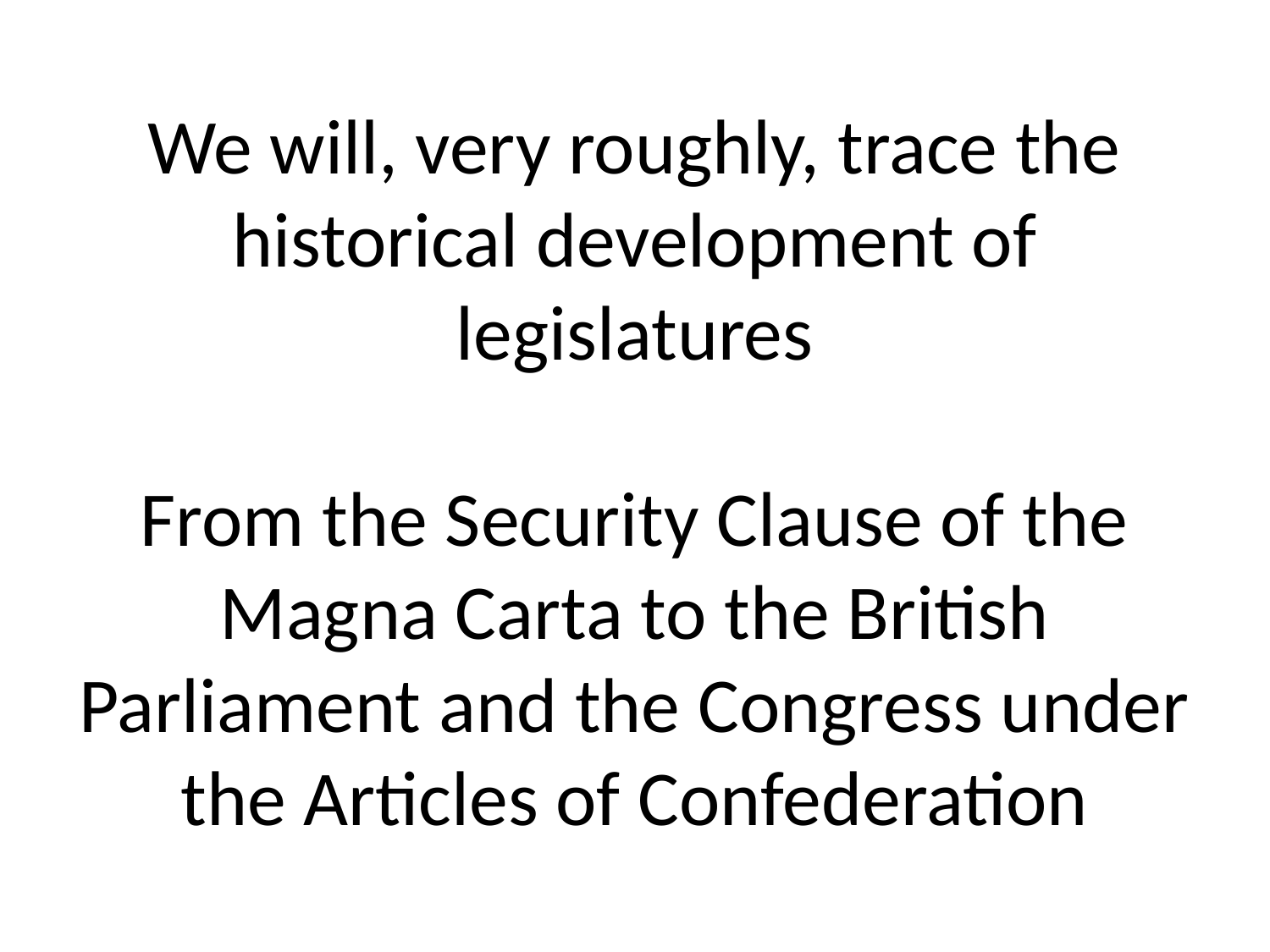

# We will, very roughly, trace the historical development of legislatures From the Security Clause of the Magna Carta to the British Parliament and the Congress under the Articles of Confederation